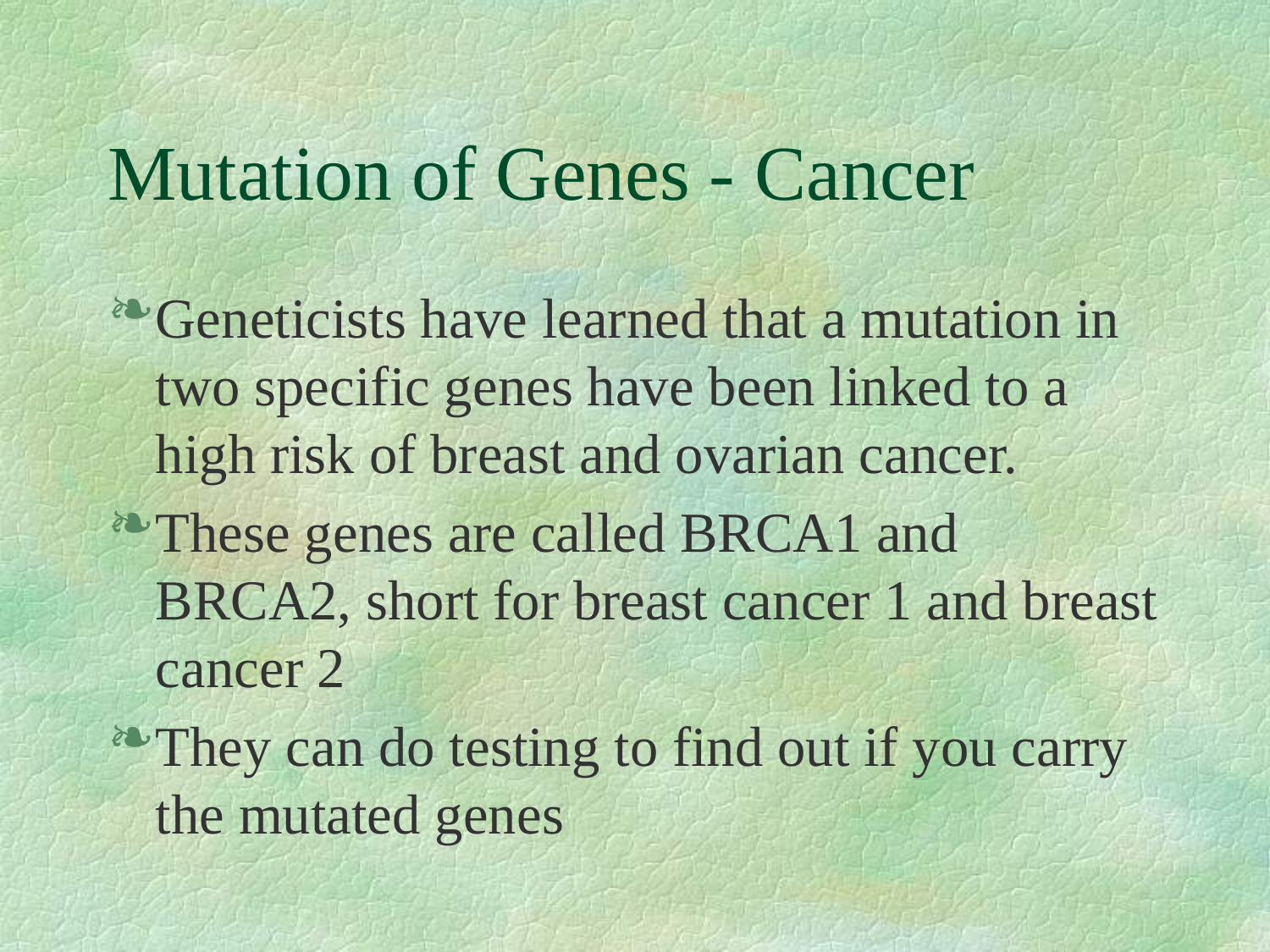

# Mutation of Genes - Cancer
Geneticists have learned that a mutation in two specific genes have been linked to a high risk of breast and ovarian cancer.
These genes are called BRCA1 and BRCA2, short for breast cancer 1 and breast cancer 2
They can do testing to find out if you carry the mutated genes